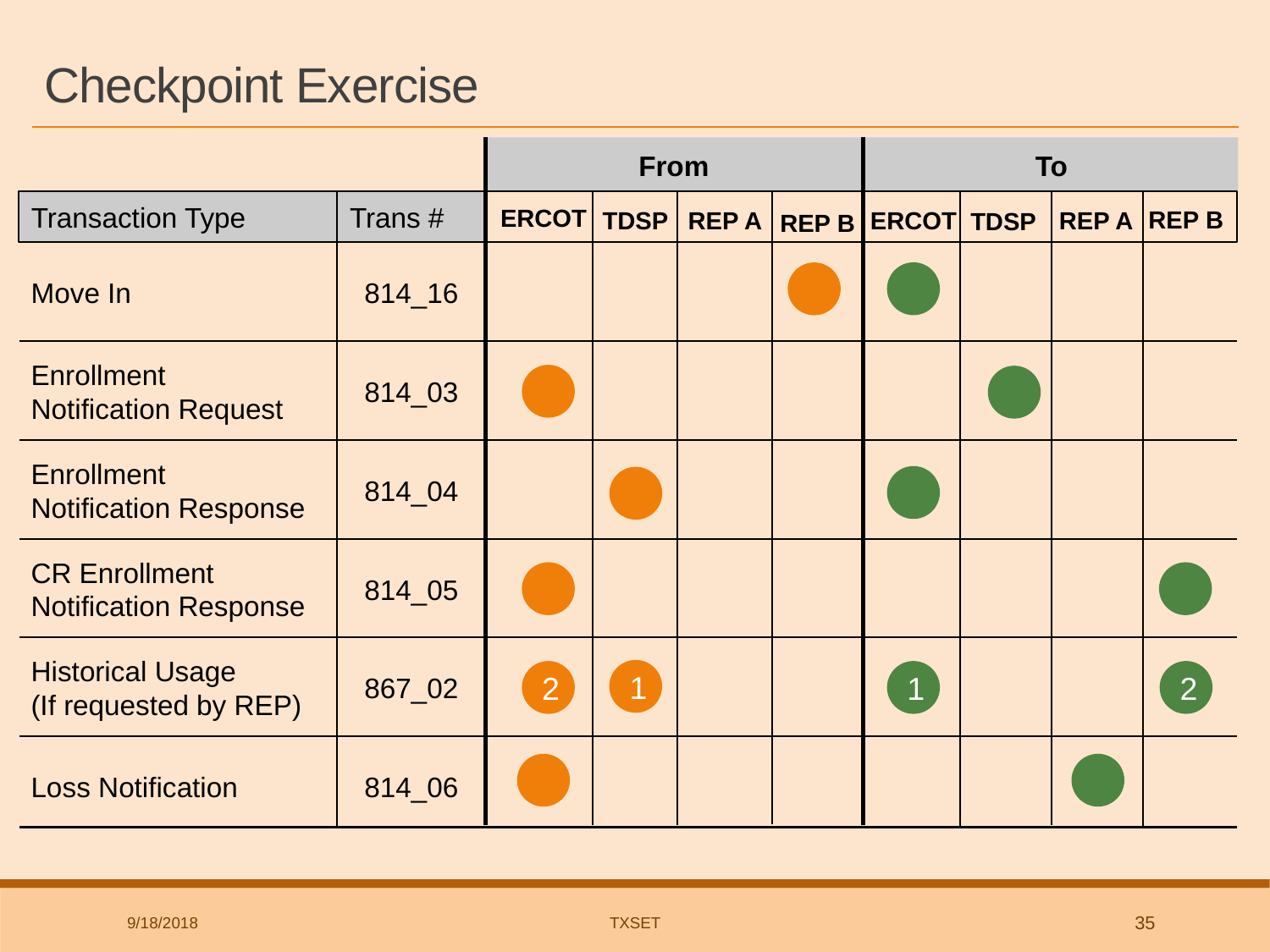

# Checkpoint Exercise
From
To
REP B
Transaction Type
Trans #
ERCOT
REP A
REP A

TDSP
ERCOT
REP B
TDSP

Move In

814_16
Enrollment
Notification Request

814_03
Enrollment
Notification Response

814_04

CR Enrollment
Notification Response

814_05
Historical Usage
(If requested by REP)
1
2
1
2
867_02
Loss Notification

814_06
9/18/2018
TxSET
35